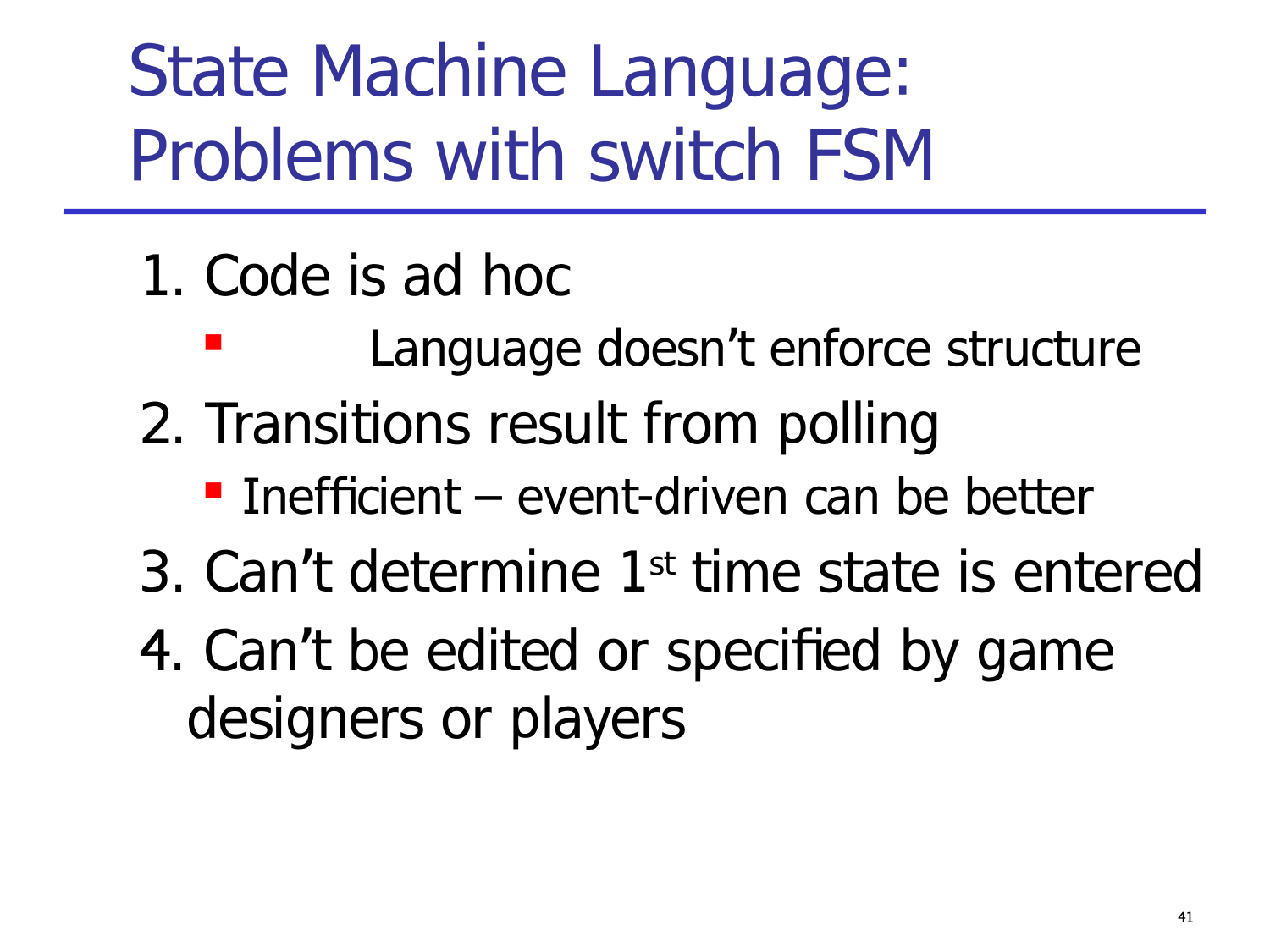

# State Machine Language: Problems with switch FSM
1. Code is ad hoc
	Language doesn’t enforce structure
2. Transitions result from polling
Inefficient – event-driven can be better
3. Can’t determine 1st time state is entered
4. Can’t be edited or specified by game designers or players
41